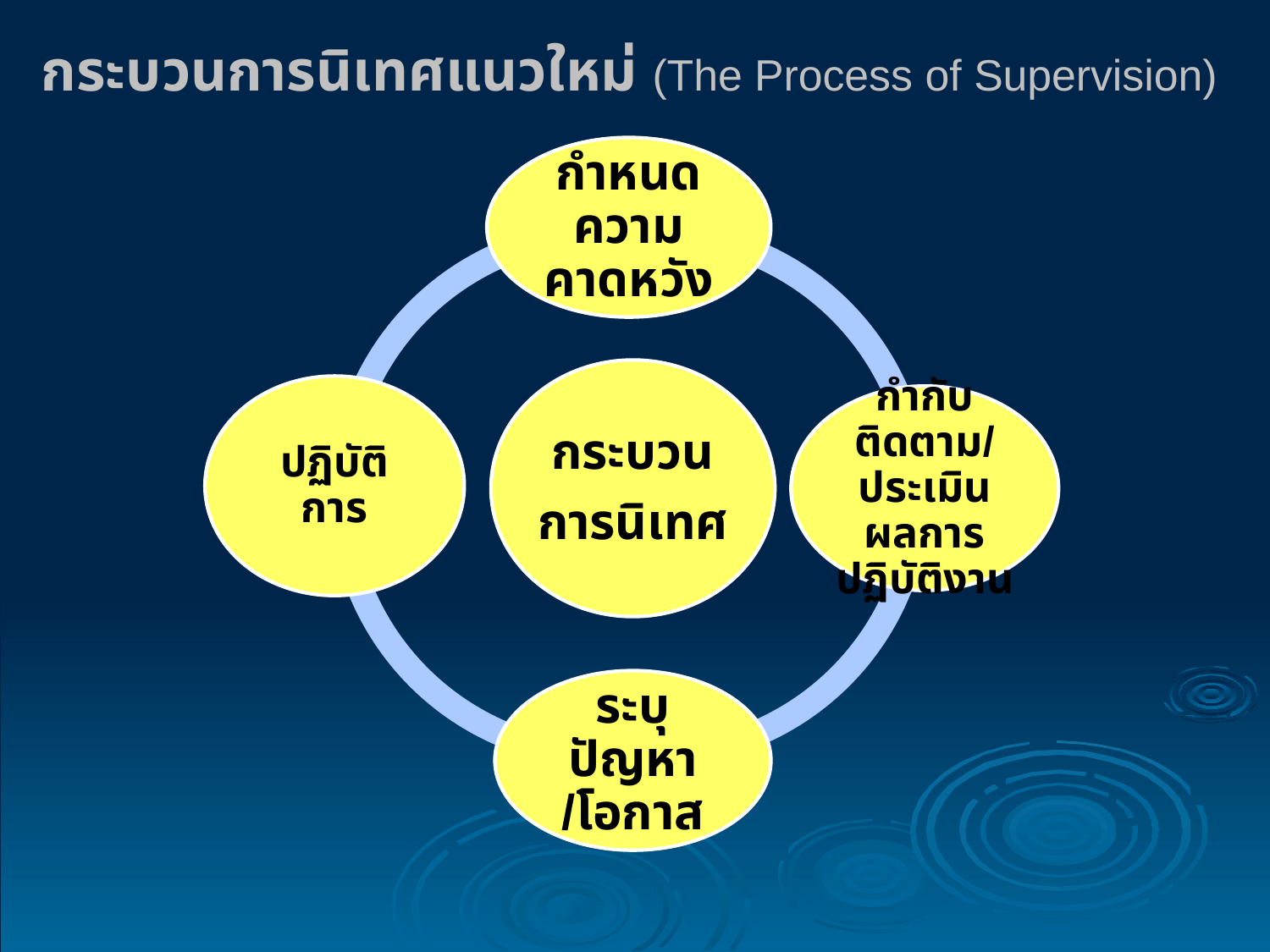

# กระบวนการนิเทศแนวใหม่ (The Process of Supervision)
กระบวน
การนิเทศ
กำหนดความคาดหวัง
กำกับติดตาม/ประเมินผลการปฏิบัติงาน
ระบุปัญหา /โอกาส
ปฏิบัติการ